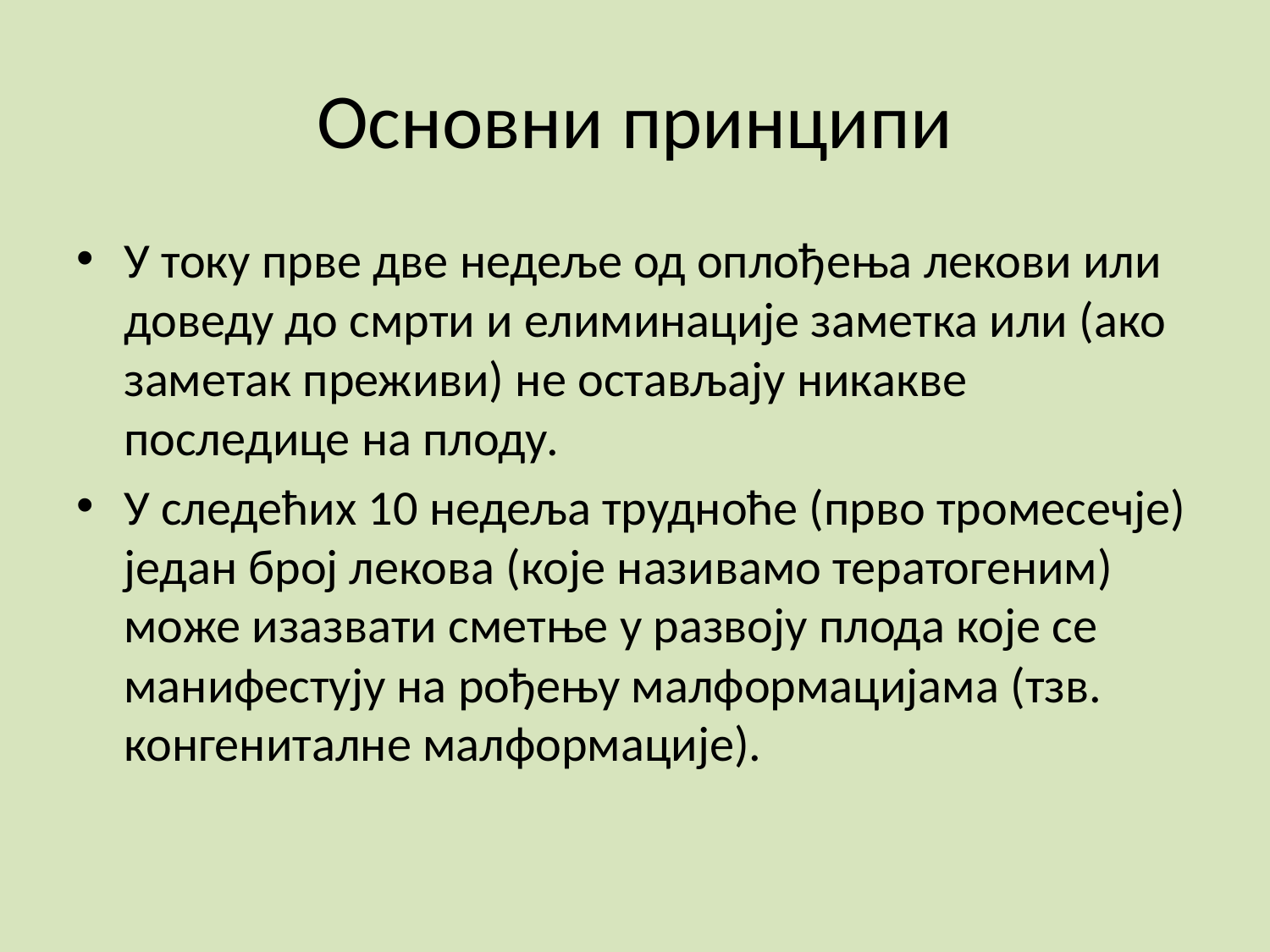

# Основни принципи
У току прве две недеље од оплођења лекови или доведу до смрти и елиминације заметка или (ако заметак преживи) не остављају никакве последице на плоду.
У следећих 10 недеља трудноће (прво тромесечје) један број лекова (које називамо тератогеним) може изазвати сметње у развоју плода које се манифестују на рођењу малформацијама (тзв. конгениталне малформације).